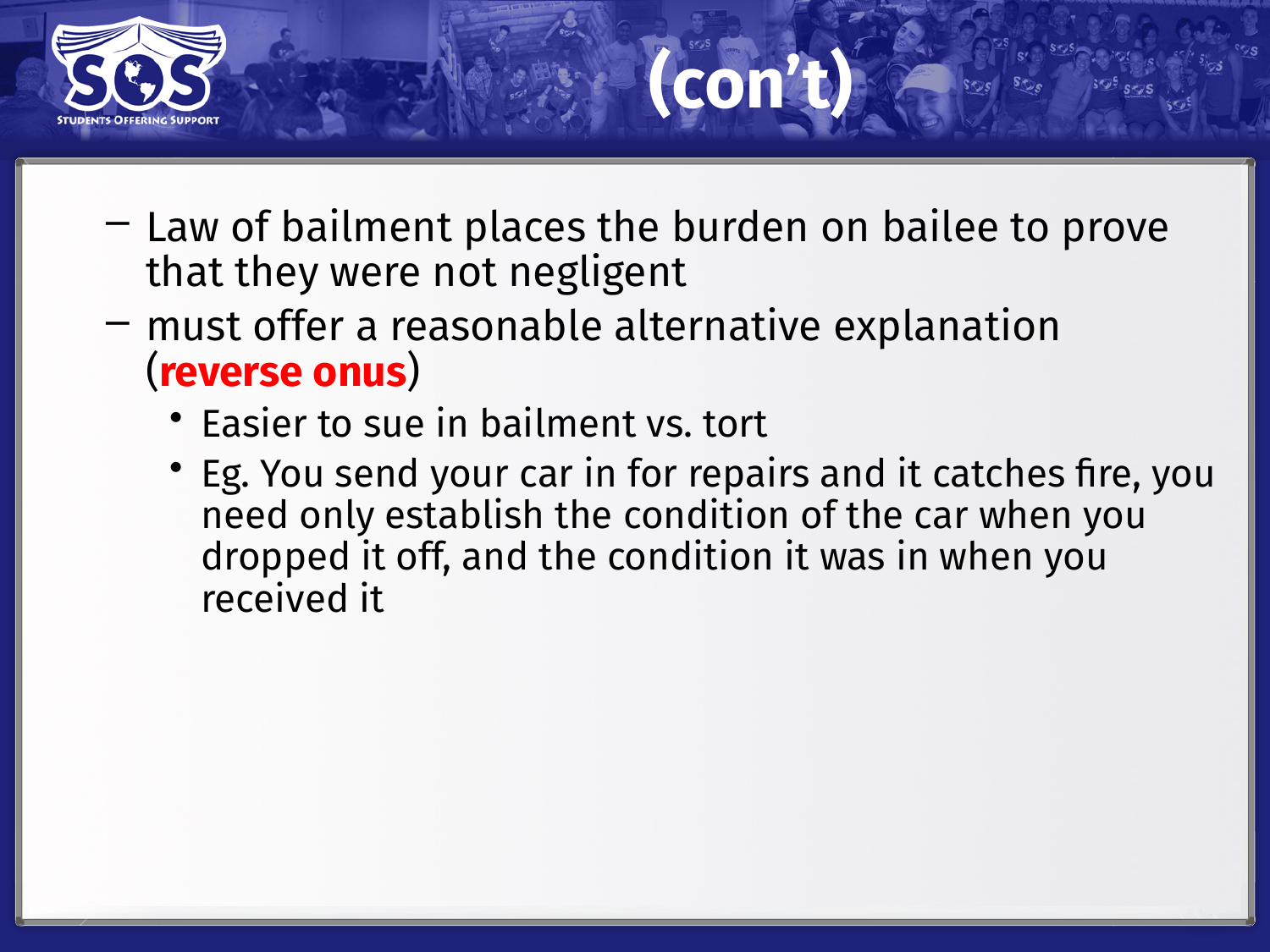

# (con’t)
Law of bailment places the burden on bailee to prove that they were not negligent
must offer a reasonable alternative explanation (reverse onus)
Easier to sue in bailment vs. tort
Eg. You send your car in for repairs and it catches fire, you need only establish the condition of the car when you dropped it off, and the condition it was in when you received it